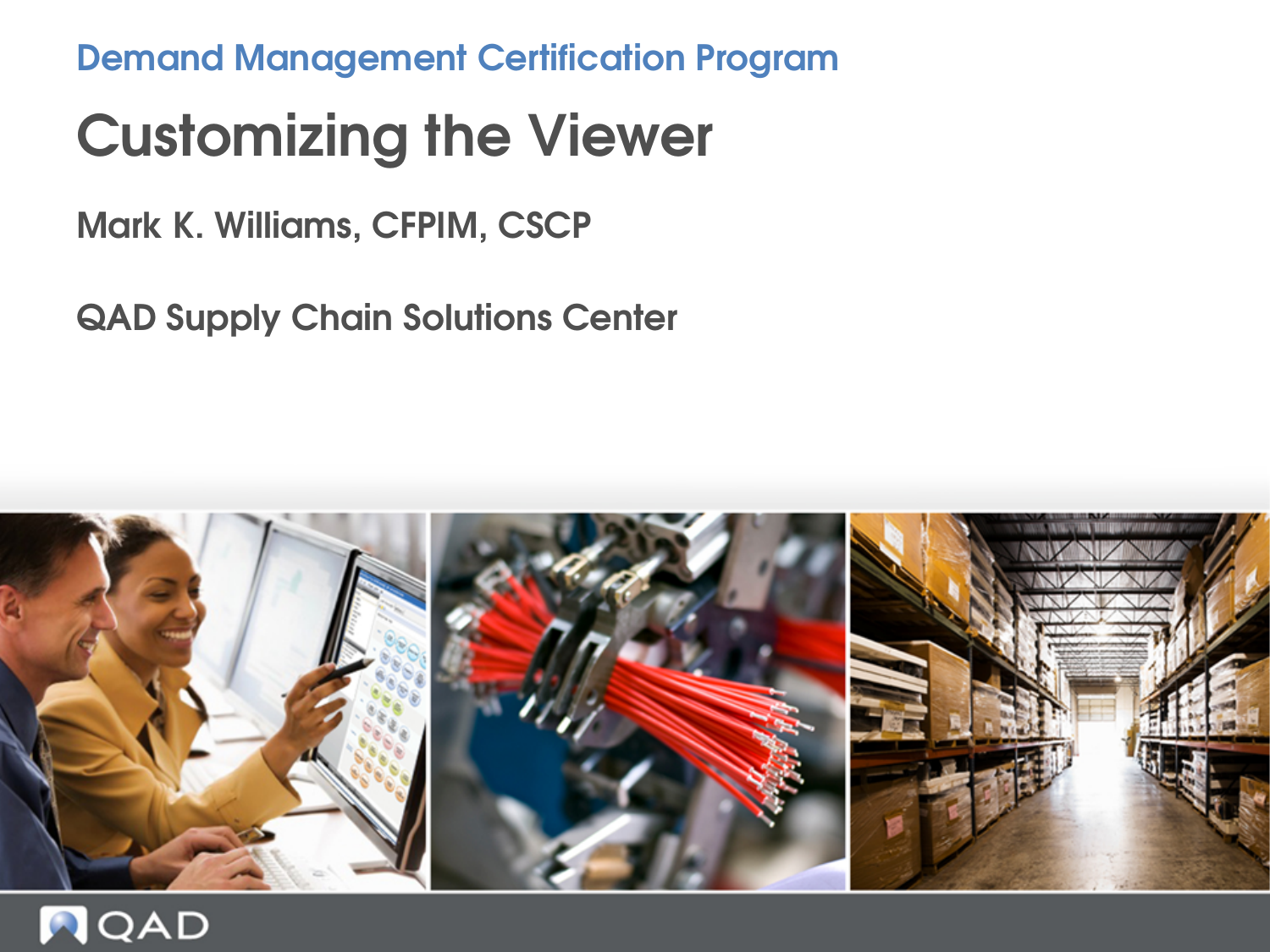

Demand Management Certification Program
# Customizing the Viewer

Mark K. Williams, CFPIM, CSCP
QAD Supply Chain Solutions Center